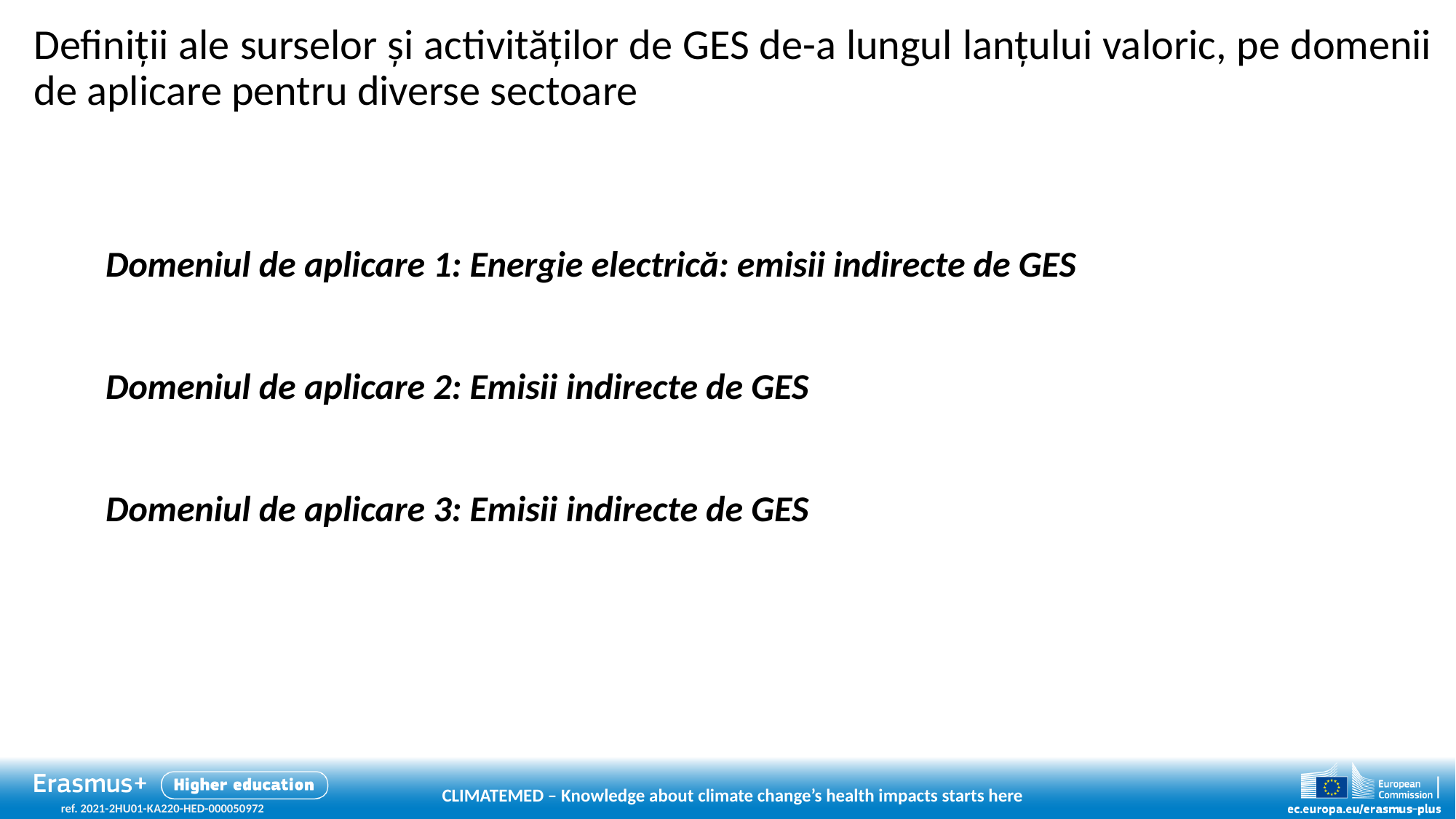

# Definiții ale surselor și activităților de GES de-a lungul lanțului valoric, pe domenii de aplicare pentru diverse sectoare
Domeniul de aplicare 1: Energie electrică: emisii indirecte de GES

Domeniul de aplicare 2: Emisii indirecte de GES

Domeniul de aplicare 3: Emisii indirecte de GES